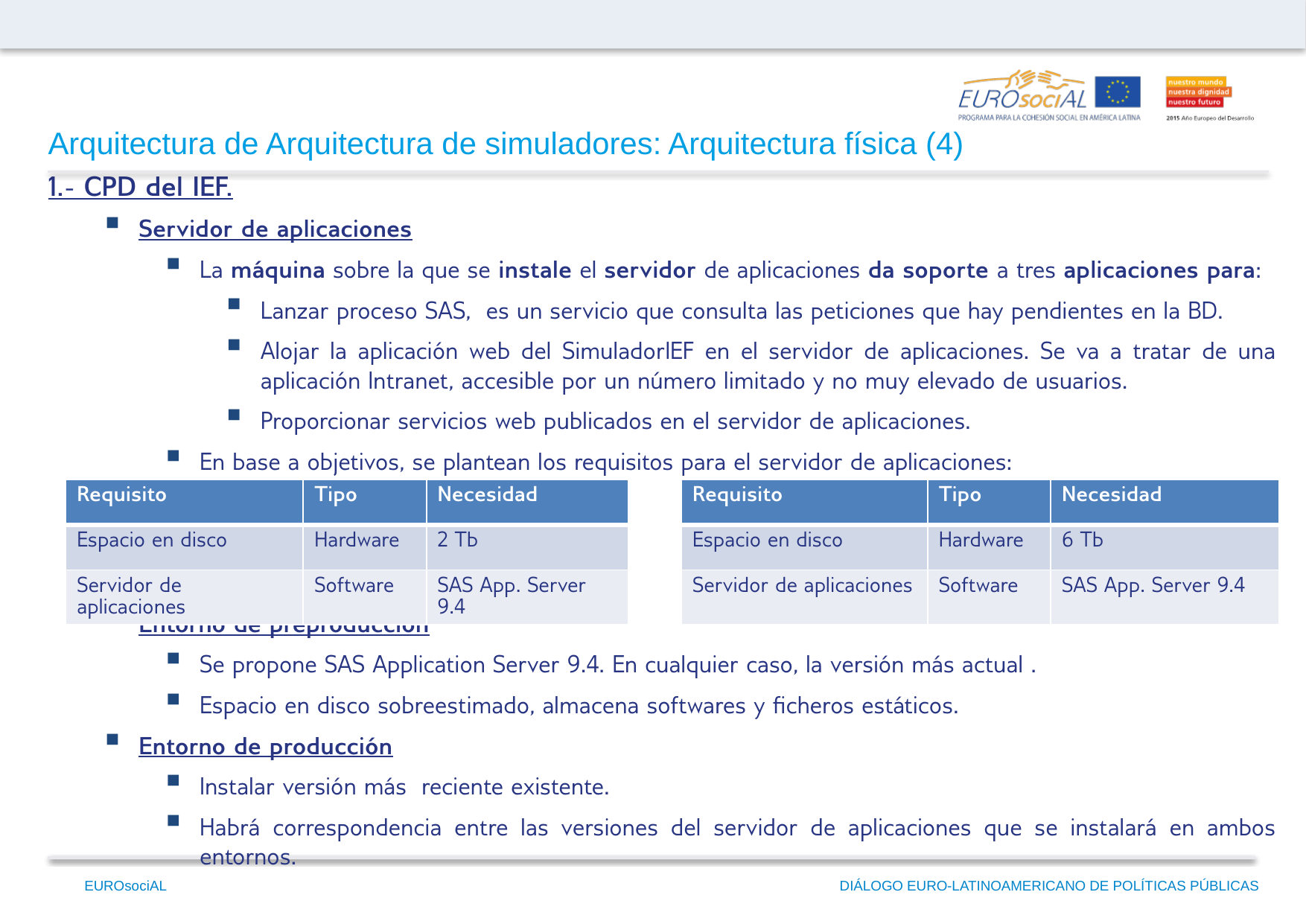

Arquitectura de Arquitectura de simuladores: Arquitectura física (4)
1.- CPD del IEF.
Servidor de aplicaciones
La máquina sobre la que se instale el servidor de aplicaciones da soporte a tres aplicaciones para:
Lanzar proceso SAS,  es un servicio que consulta las peticiones que hay pendientes en la BD.
Alojar la aplicación web del SimuladorIEF en el servidor de aplicaciones. Se va a tratar de una aplicación Intranet, accesible por un número limitado y no muy elevado de usuarios.
Proporcionar servicios web publicados en el servidor de aplicaciones.
En base a objetivos, se plantean los requisitos para el servidor de aplicaciones:

Entorno de preproducción
Se propone SAS Application Server 9.4. En cualquier caso, la versión más actual .
Espacio en disco sobreestimado, almacena softwares y ficheros estáticos.
Entorno de producción
Instalar versión más  reciente existente.
Habrá correspondencia entre las versiones del servidor de aplicaciones que se instalará en ambos entornos.

| Requisito | Tipo | Necesidad |  | Requisito | Tipo | Necesidad |
| --- | --- | --- | --- | --- | --- | --- |
| Espacio en disco | Hardware | 2 Tb |  | Espacio en disco | Hardware | 6 Tb |
| Servidor de aplicaciones | Software | SAS App. Server 9.4 |  | Servidor de aplicaciones | Software | SAS App. Server 9.4 |